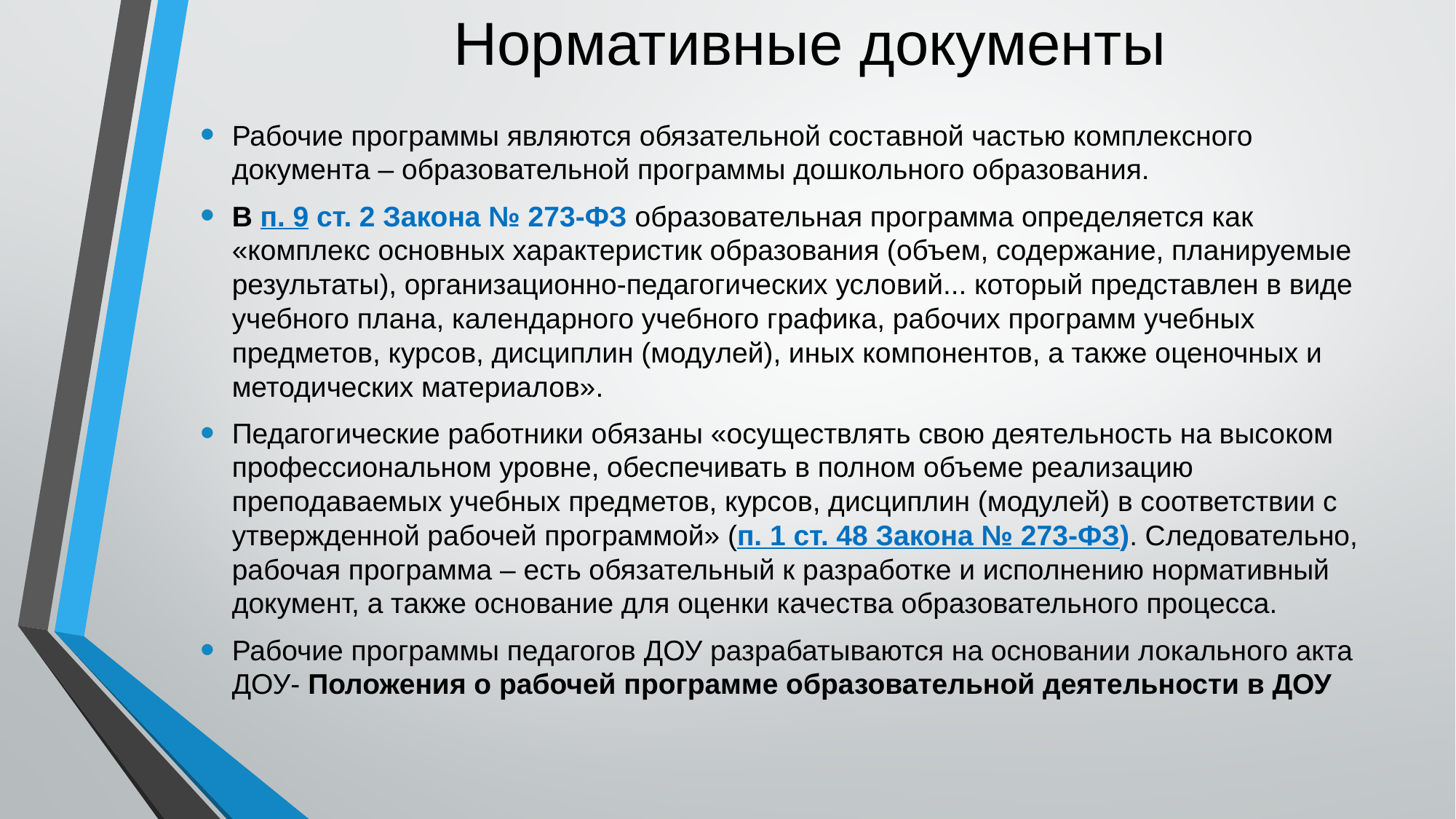

# Нормативные документы
Рабочие программы являются обязательной составной частью комплексного документа – образовательной программы дошкольного образования.
В п. 9 ст. 2 Закона № 273-ФЗ образовательная программа определяется как «комплекс основных характеристик образования (объем, содержание, планируемые результаты), организационно-педагогических условий... который представлен в виде учебного плана, календарного учебного графика, рабочих программ учебных предметов, курсов, дисциплин (модулей), иных компонентов, а также оценочных и методических материалов».
Педагогические работники обязаны «осуществлять свою деятельность на высоком профессиональном уровне, обеспечивать в полном объеме реализацию преподаваемых учебных предметов, курсов, дисциплин (модулей) в соответствии с утвержденной рабочей программой» (п. 1 ст. 48 Закона № 273-ФЗ). Следовательно, рабочая программа – есть обязательный к разработке и исполнению нормативный документ, а также основание для оценки качества образовательного процесса.
Рабочие программы педагогов ДОУ разрабатываются на основании локального акта ДОУ- Положения о рабочей программе образовательной деятельности в ДОУ